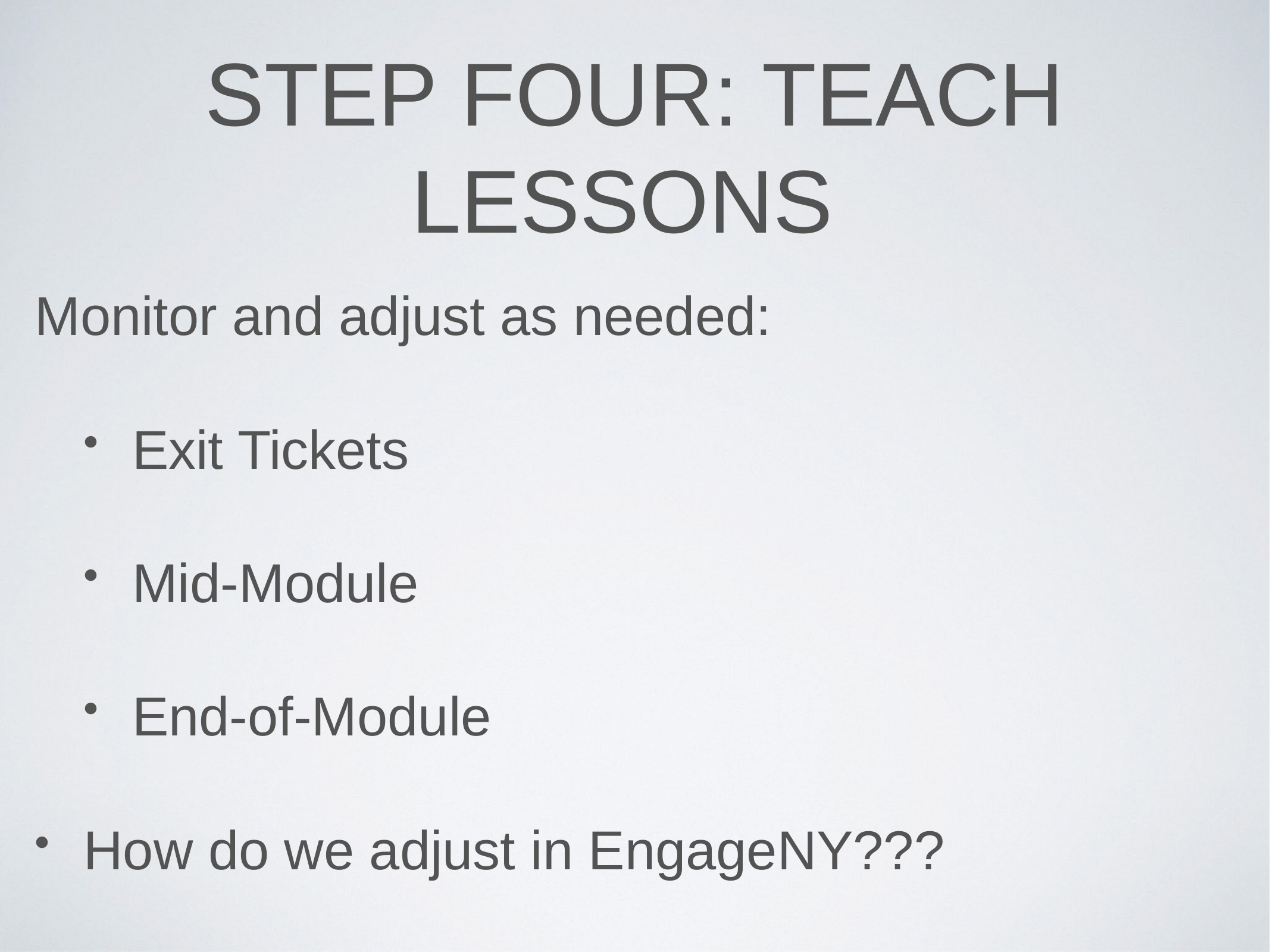

# Step four: teach lessons
Monitor and adjust as needed:
Exit Tickets
Mid-Module
End-of-Module
How do we adjust in EngageNY???